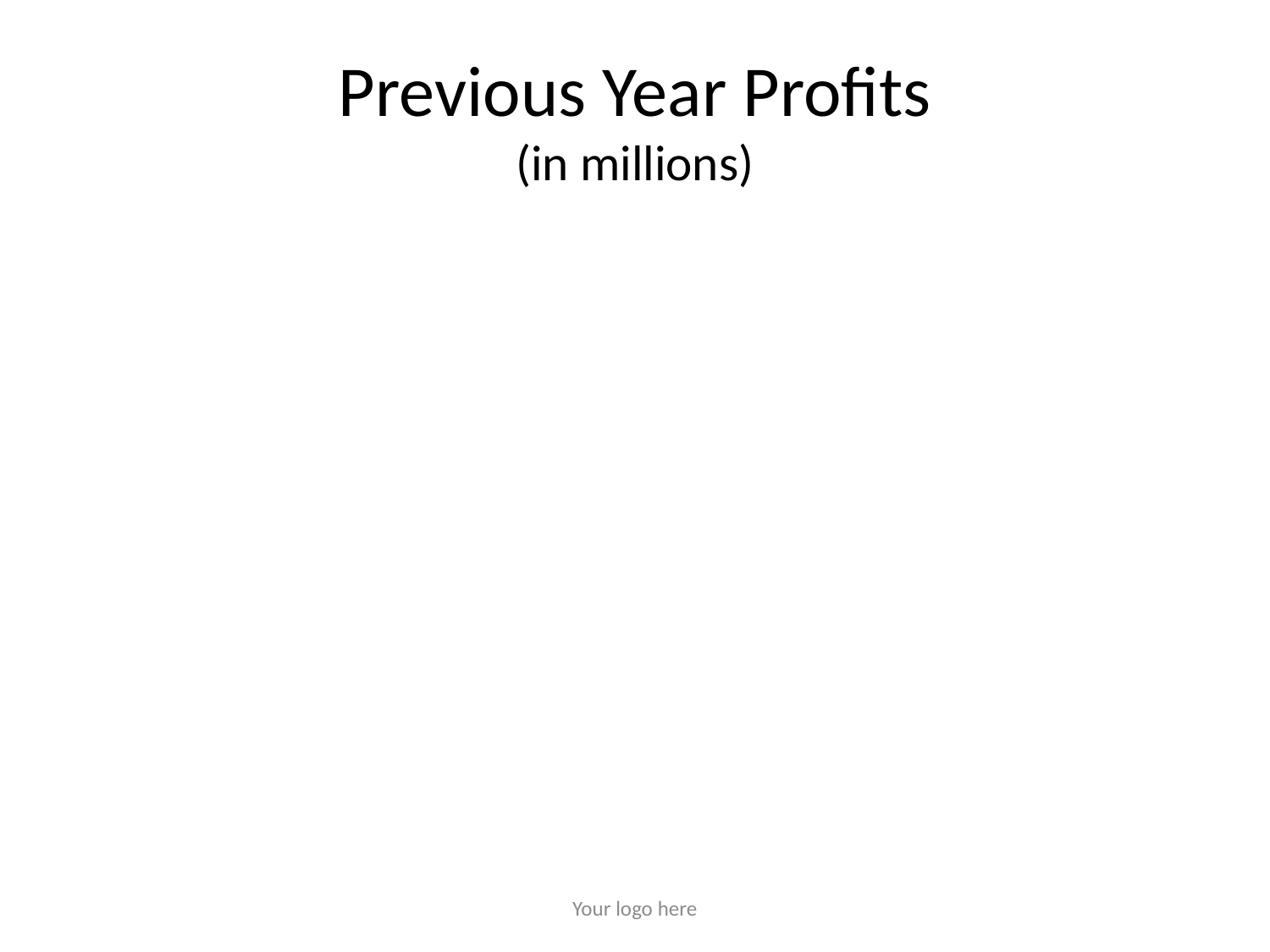

# Previous Year Profits (in millions)

Your logo here